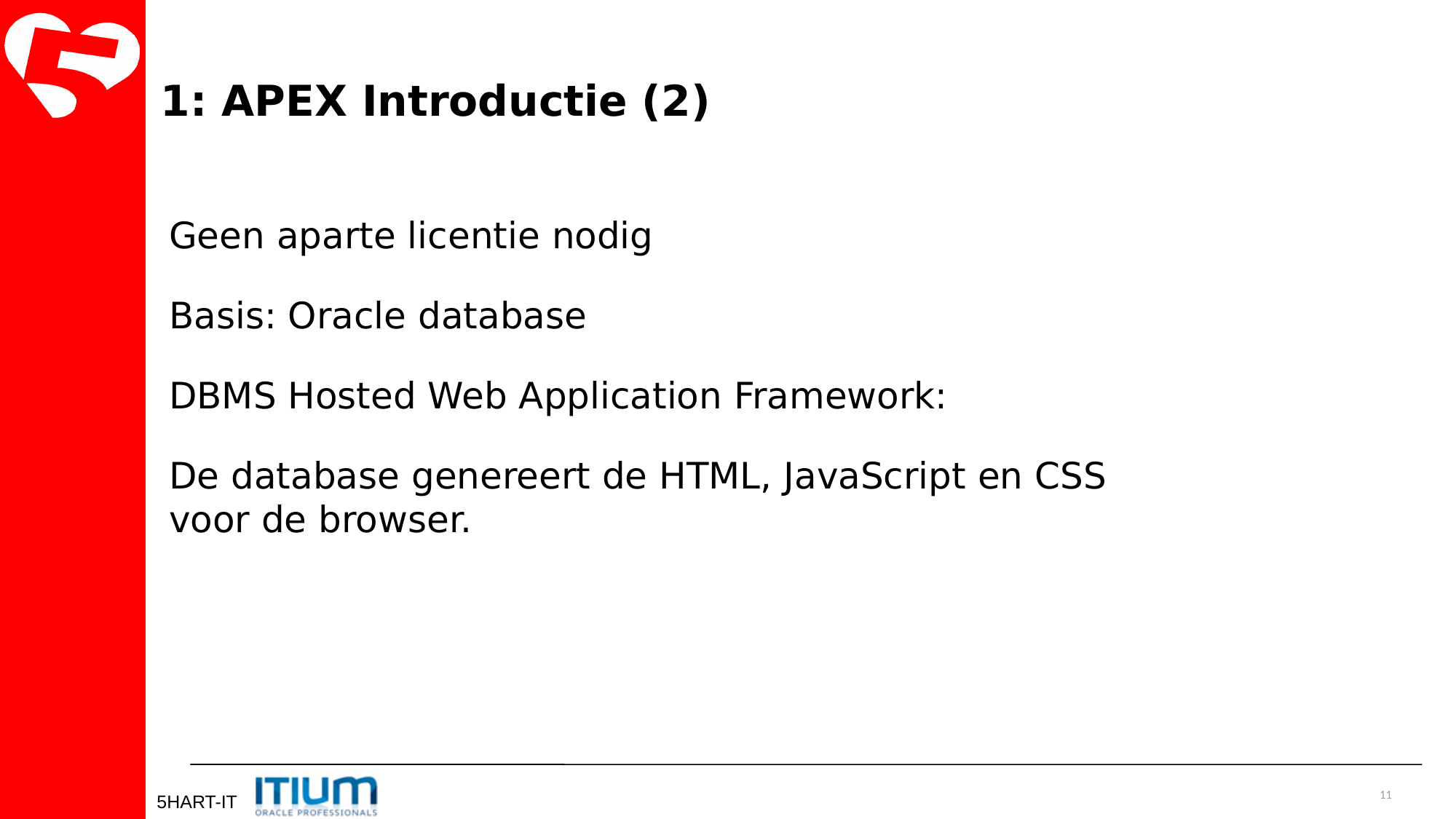

1: APEX Introductie (2)
Geen aparte licentie nodig
Basis: Oracle database
DBMS Hosted Web Application Framework:
De database genereert de HTML, JavaScript en CSS voor de browser.

11